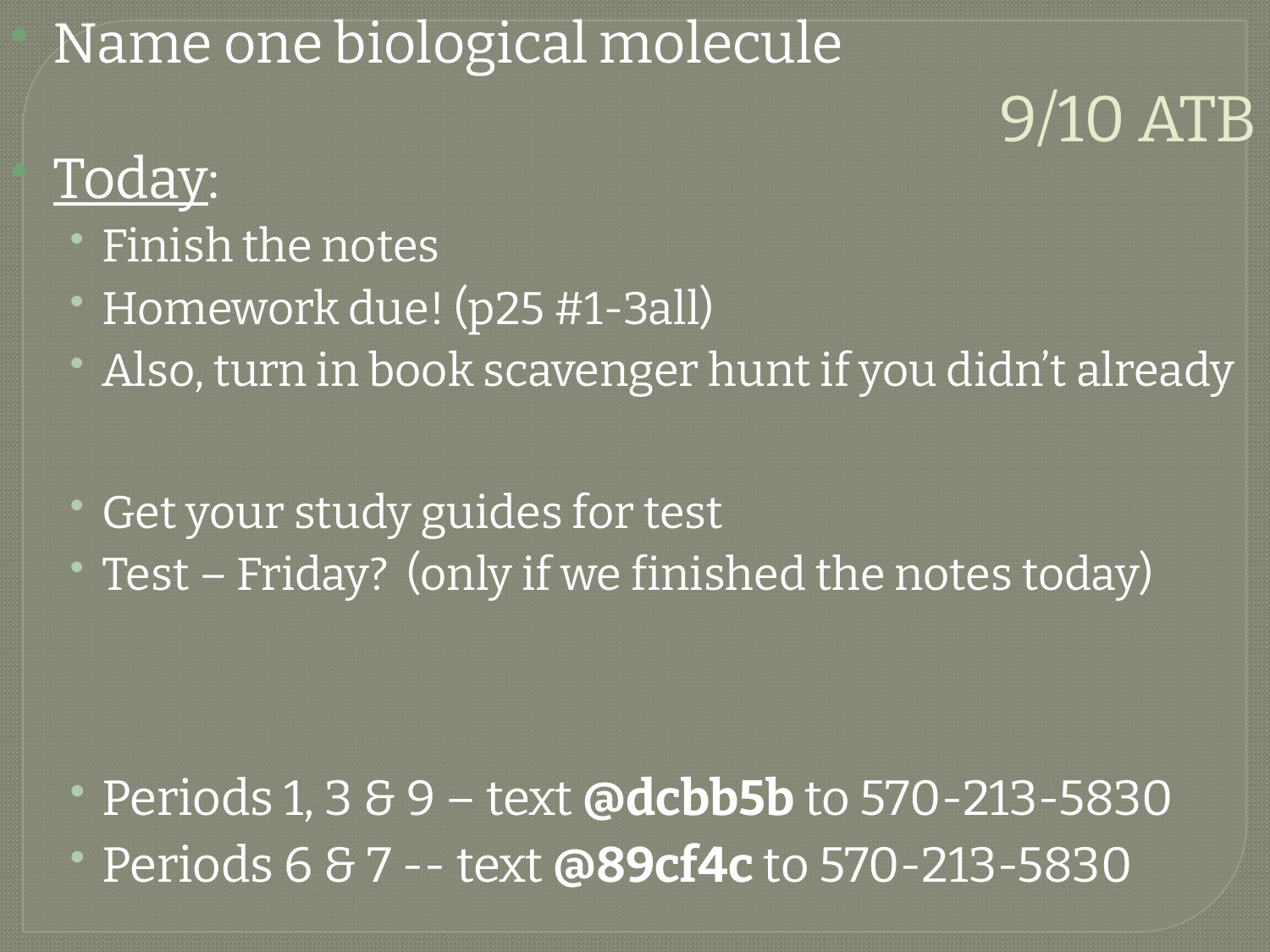

Name one biological molecule

Today:
Finish the notes
Homework due! (p25 #1-3all)
Also, turn in book scavenger hunt if you didn’t already

Get your study guides for test
Test – Friday?  (only if we finished the notes today)

Periods 1, 3 & 9 – text @dcbb5b to 570-213-5830
Periods 6 & 7 -- text @89cf4c to 570-213-5830

# 9/10 ATB